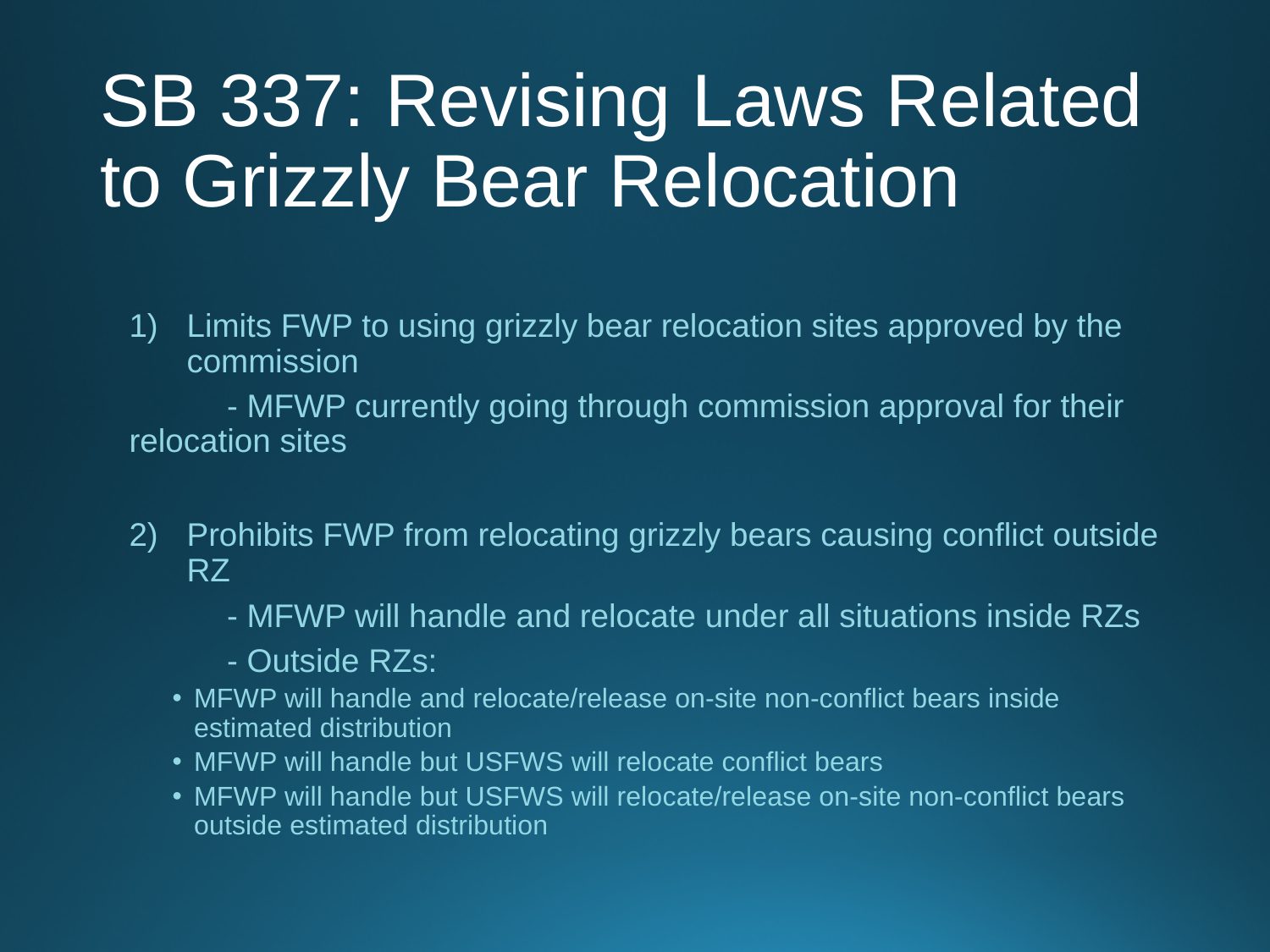

# SB 337: Revising Laws Related to Grizzly Bear Relocation

Limits FWP to using grizzly bear relocation sites approved by the commission
	- MFWP currently going through commission approval for their relocation sites

Prohibits FWP from relocating grizzly bears causing conflict outside RZ
	- MFWP will handle and relocate under all situations inside RZs
	- Outside RZs:
MFWP will handle and relocate/release on-site non-conflict bears inside estimated distribution
MFWP will handle but USFWS will relocate conflict bears
MFWP will handle but USFWS will relocate/release on-site non-conflict bears outside estimated distribution